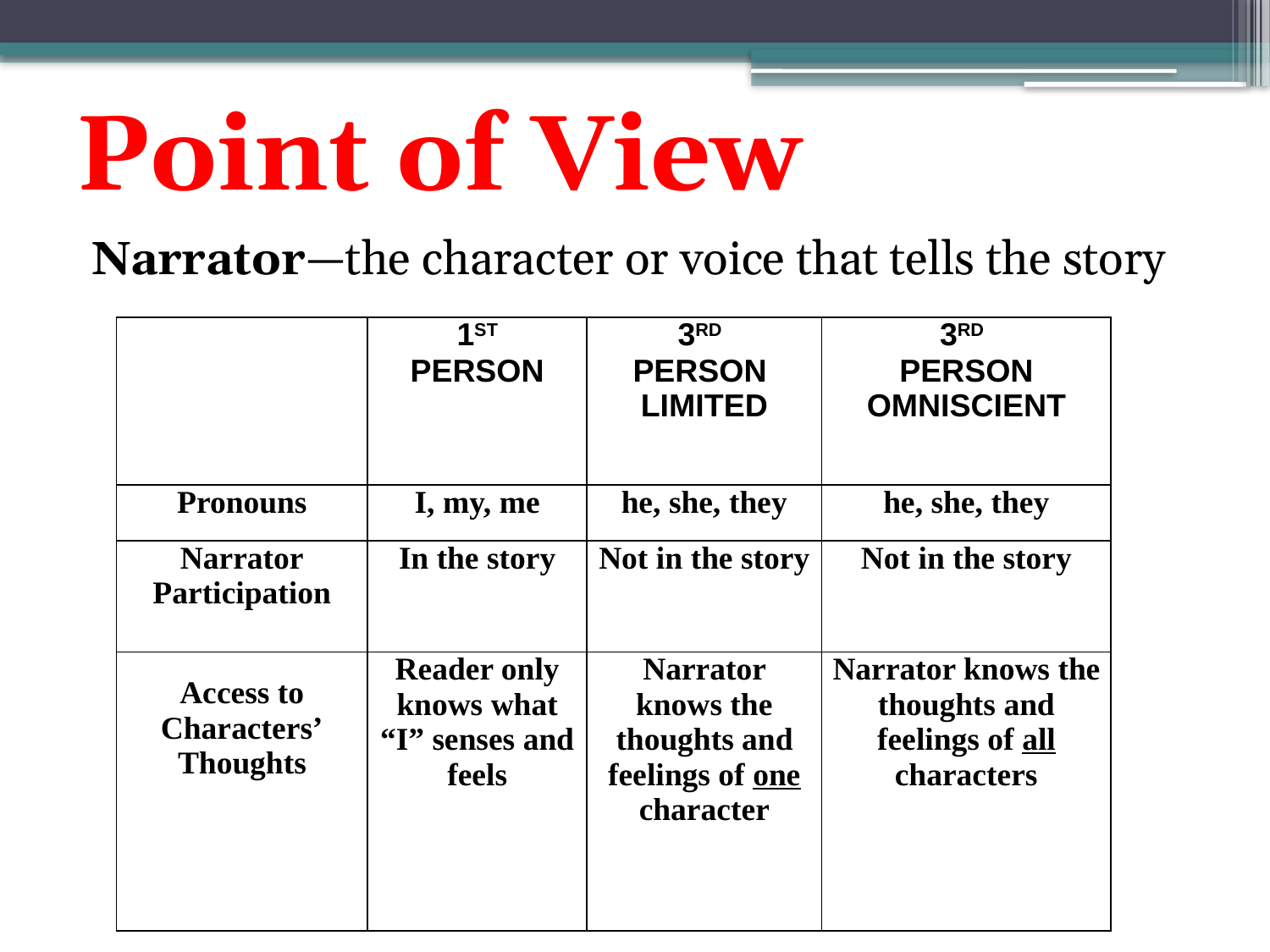

# Point of View
Narrator—the character or voice that tells the story
|  | 1st person | 3rd person limited | 3rd person omniscient |
| --- | --- | --- | --- |
| Pronouns | I, my, me | he, she, they | he, she, they |
| Narrator Participation | In the story | Not in the story | Not in the story |
| Access to Characters’ Thoughts | Reader only knows what “I” senses and feels | Narrator knows the thoughts and feelings of one character | Narrator knows the thoughts and feelings of all characters |